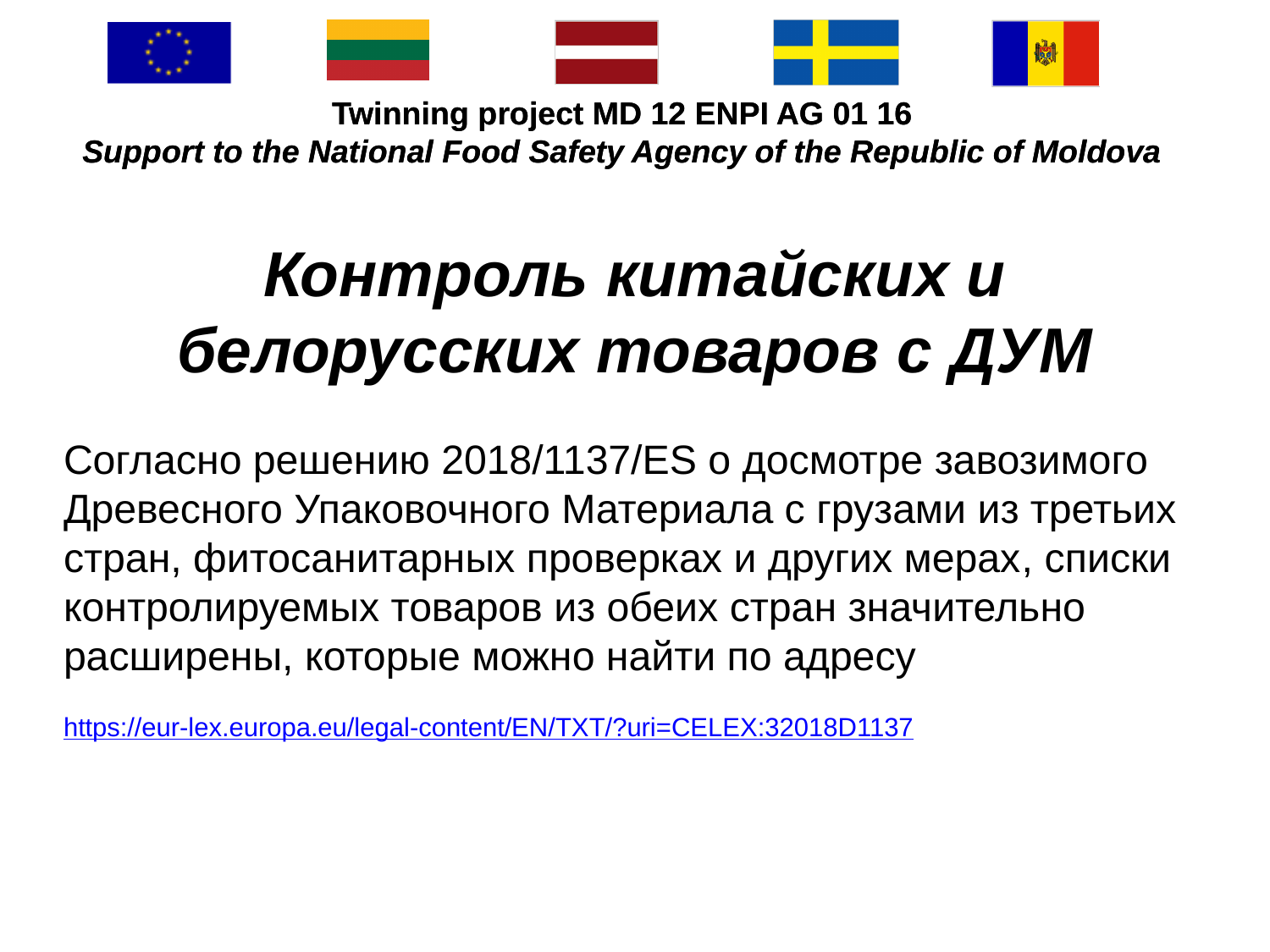

#
Контроль китайских и белорусских товаров с ДУМ

Согласно решению 2018/1137/ES о досмотре завозимого Древесного Упаковочного Материала с грузами из третьих стран, фитосанитарных проверках и других мерах, списки контролируемых товаров из обеих стран значительно расширены, которые можно найти по адресу

https://eur-lex.europa.eu/legal-content/EN/TXT/?uri=CELEX:32018D1137